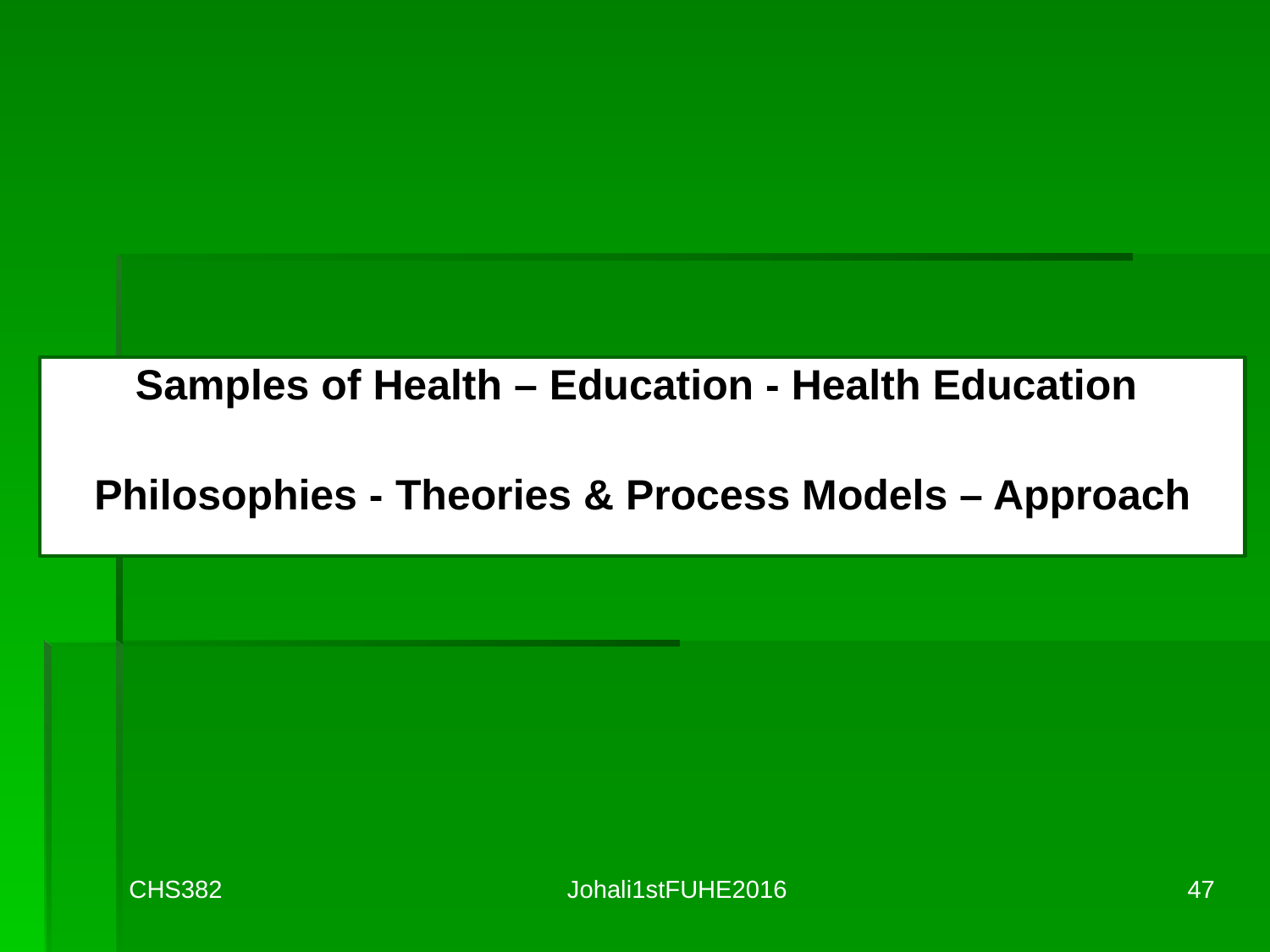

Samples of Health – Education - Health Education

Philosophies - Theories & Process Models – Approach
CHS382
Johali1stFUHE2016
47